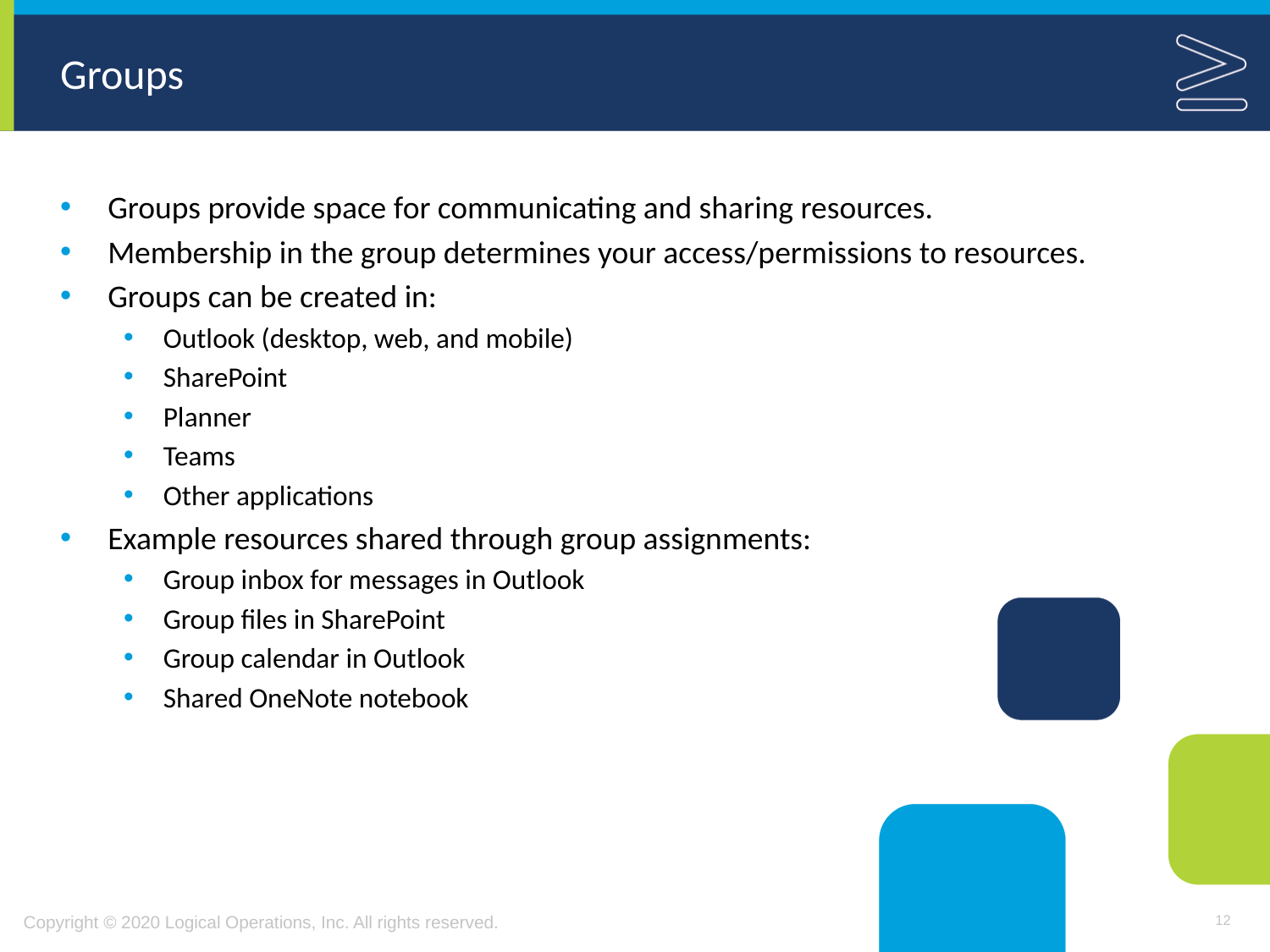

# Groups
Groups provide space for communicating and sharing resources.
Membership in the group determines your access/permissions to resources.
Groups can be created in:
Outlook (desktop, web, and mobile)
SharePoint
Planner
Teams
Other applications
Example resources shared through group assignments:
Group inbox for messages in Outlook
Group files in SharePoint
Group calendar in Outlook
Shared OneNote notebook

12